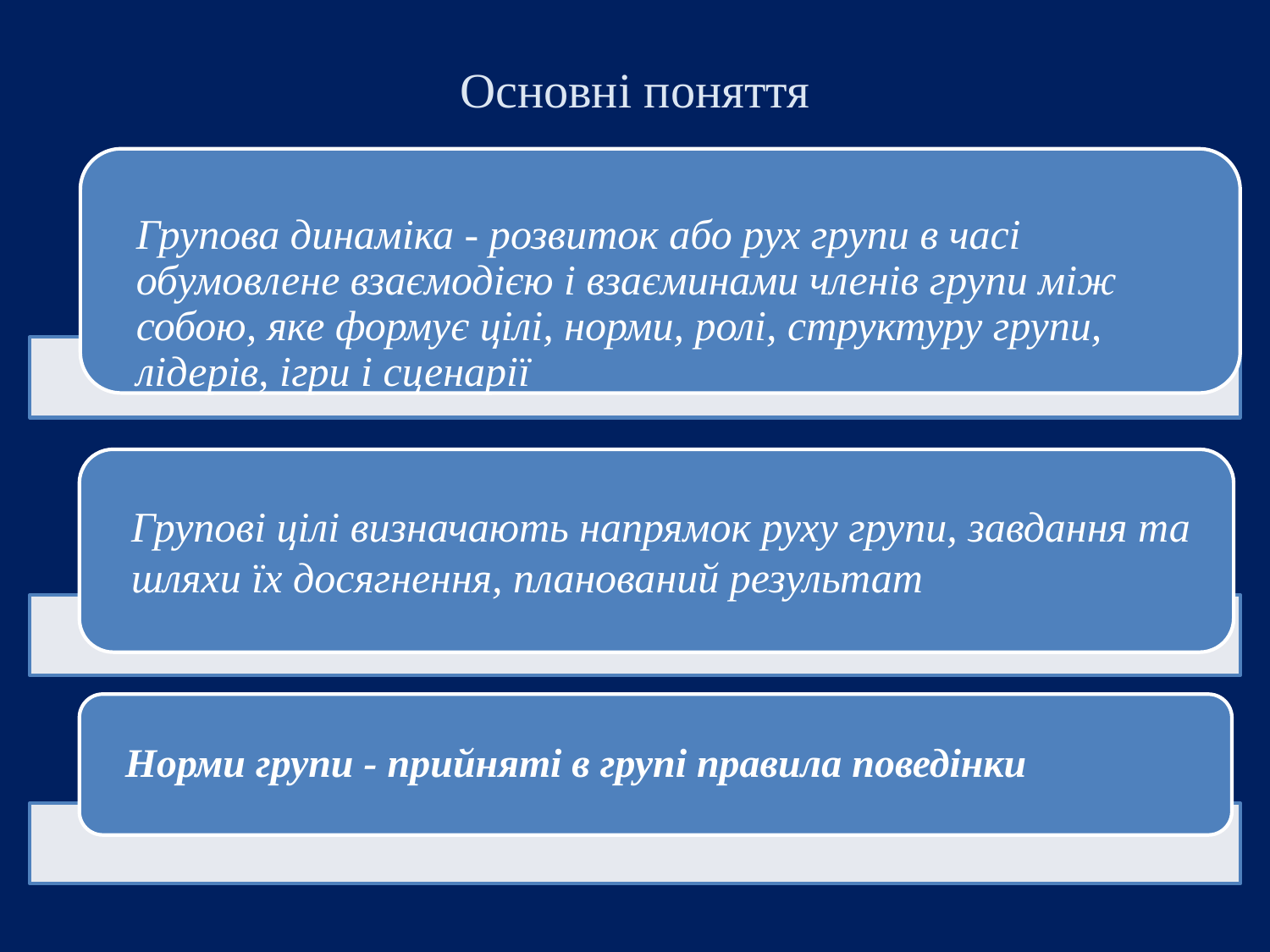

# Основні поняття

Групова динаміка - розвиток або рух групи в часі обумовлене взаємодією і взаєминами членів групи між собою, яке формує цілі, норми, ролі, структуру групи, лідерів, ігри і сценарії
Групові цілі визначають напрямок руху групи, завдання та шляхи їх досягнення, планований результат
Норми групи - прийняті в групі правила поведінки